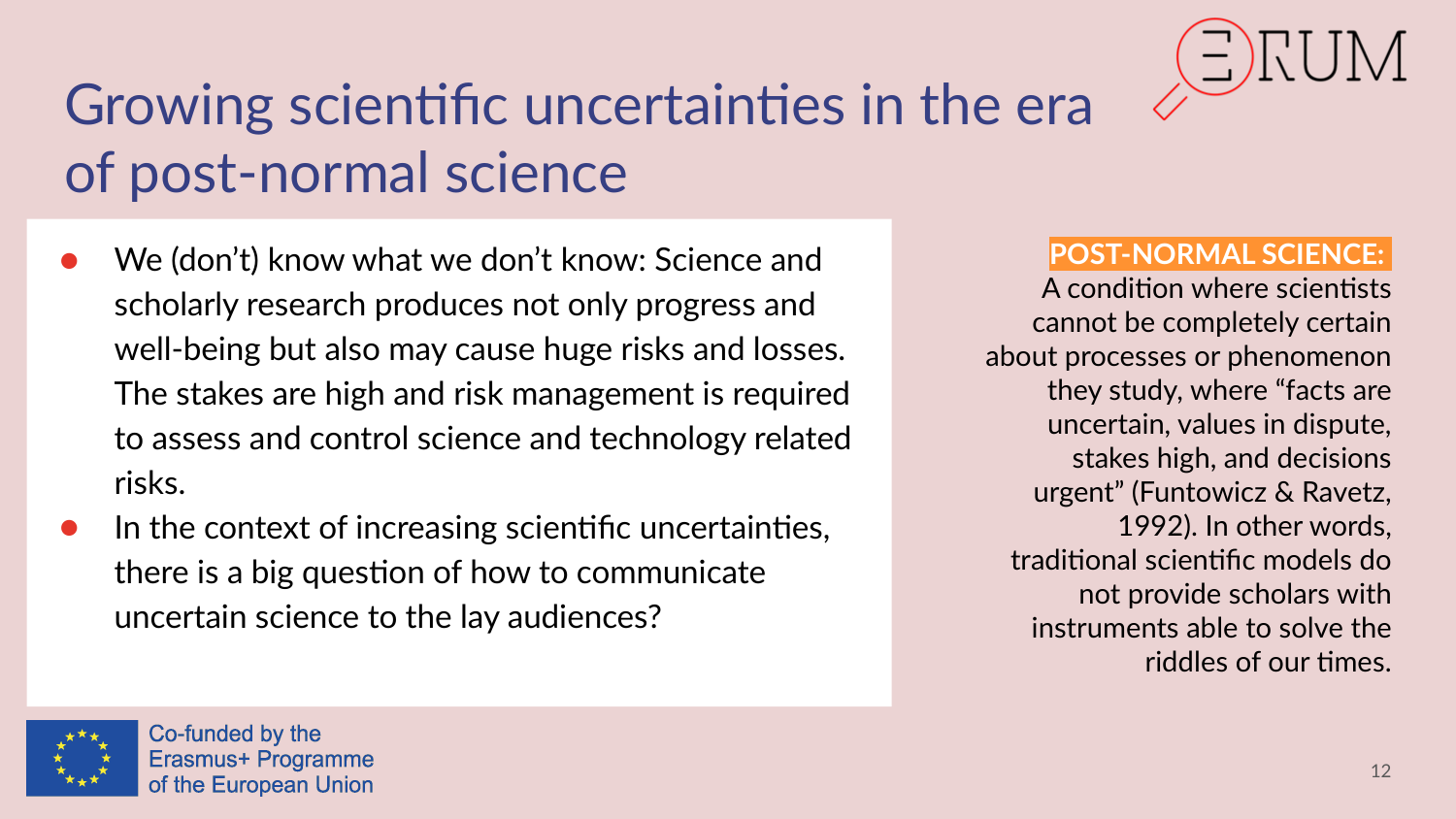

# Growing scientific uncertainties in the era of post-normal science

POST-NORMAL SCIENCE:
A condition where scientists cannot be completely certain about processes or phenomenon they study, where “facts are uncertain, values in dispute, stakes high, and decisions urgent” (Funtowicz & Ravetz, 1992). In other words, traditional scientific models do not provide scholars with instruments able to solve the riddles of our times.
We (don’t) know what we don’t know: Science and scholarly research produces not only progress and well-being but also may cause huge risks and losses. The stakes are high and risk management is required to assess and control science and technology related risks.
In the context of increasing scientific uncertainties, there is a big question of how to communicate uncertain science to the lay audiences?

12